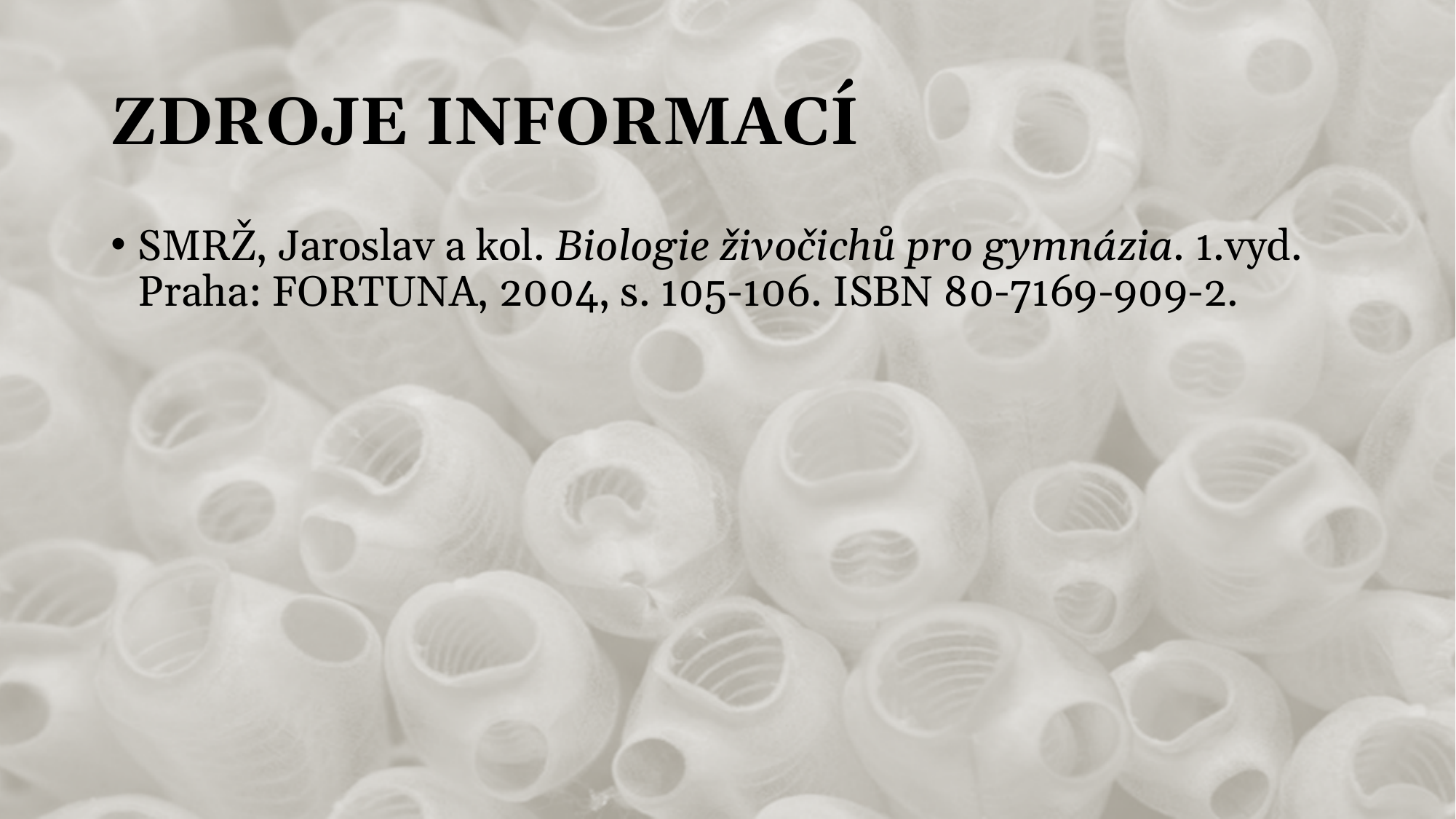

# ZDROJE INFORMACÍ
SMRŽ, Jaroslav a kol. Biologie živočichů pro gymnázia. 1.vyd. Praha: FORTUNA, 2004, s. 105-106. ISBN 80-7169-909-2.